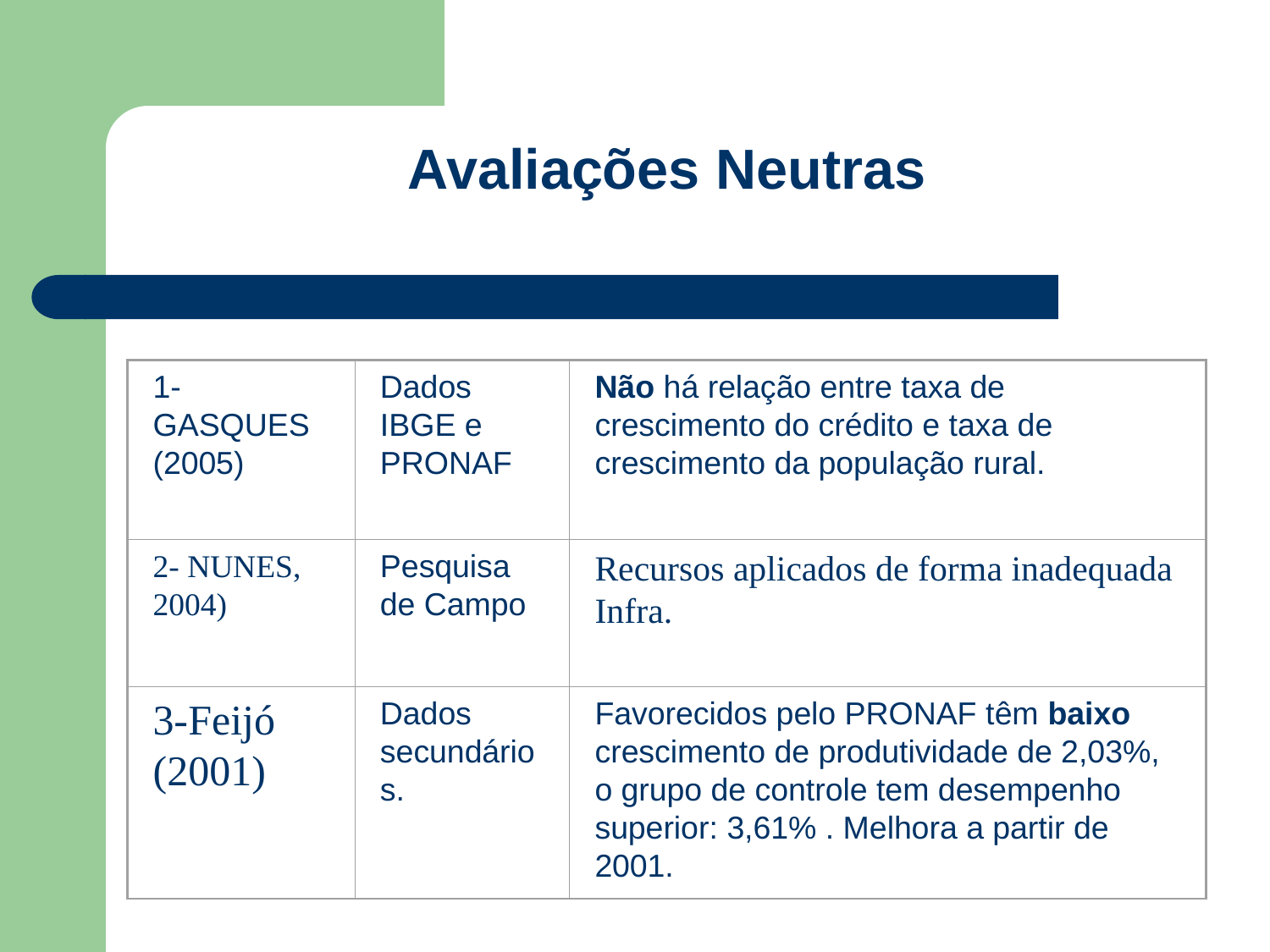

Avaliações Neutras

1-GASQUES (2005)

Dados IBGE e PRONAF

Não há relação entre taxa de crescimento do crédito e taxa de crescimento da população rural.

2- NUNES, 2004)

Pesquisa de Campo

Recursos aplicados de forma inadequada Infra.

3-Feijó (2001)

Dados secundários.

Favorecidos pelo PRONAF têm baixo crescimento de produtividade de 2,03%, o grupo de controle tem desempenho superior: 3,61% . Melhora a partir de 2001.